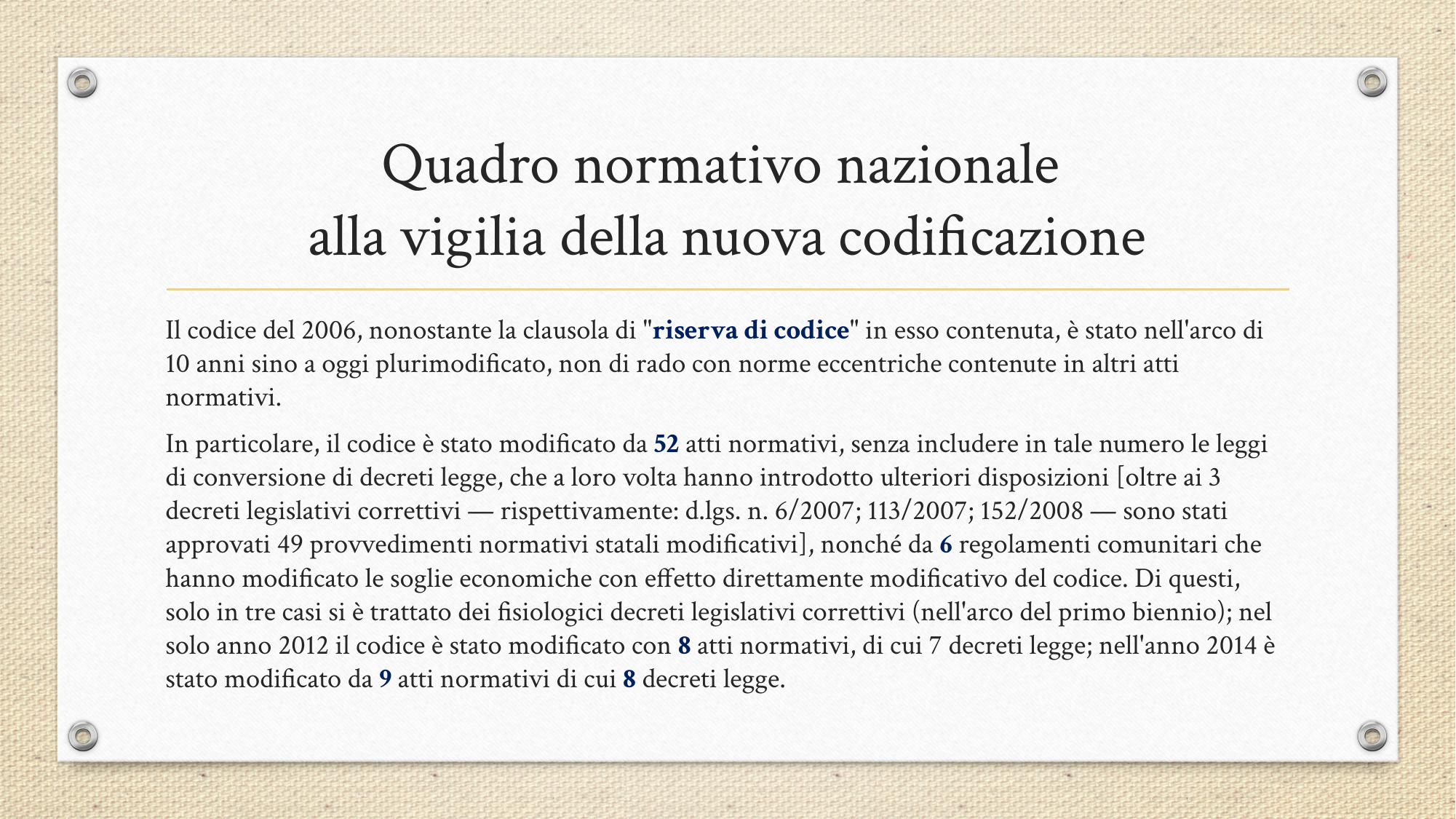

# Quadro normativo nazionale alla vigilia della nuova codificazione
Il codice del 2006, nonostante la clausola di "riserva di codice" in esso contenuta, è stato nell'arco di 10 anni sino a oggi plurimodificato, non di rado con norme eccentriche contenute in altri atti normativi.
In particolare, il codice è stato modificato da 52 atti normativi, senza includere in tale numero le leggi di conversione di decreti legge, che a loro volta hanno introdotto ulteriori disposizioni [oltre ai 3 decreti legislativi correttivi — rispettivamente: d.lgs. n. 6/2007; 113/2007; 152/2008 — sono stati approvati 49 provvedimenti normativi statali modificativi], nonché da 6 regolamenti comunitari che hanno modificato le soglie economiche con effetto direttamente modificativo del codice. Di questi, solo in tre casi si è trattato dei fisiologici decreti legislativi correttivi (nell'arco del primo biennio); nel solo anno 2012 il codice è stato modificato con 8 atti normativi, di cui 7 decreti legge; nell'anno 2014 è stato modificato da 9 atti normativi di cui 8 decreti legge.